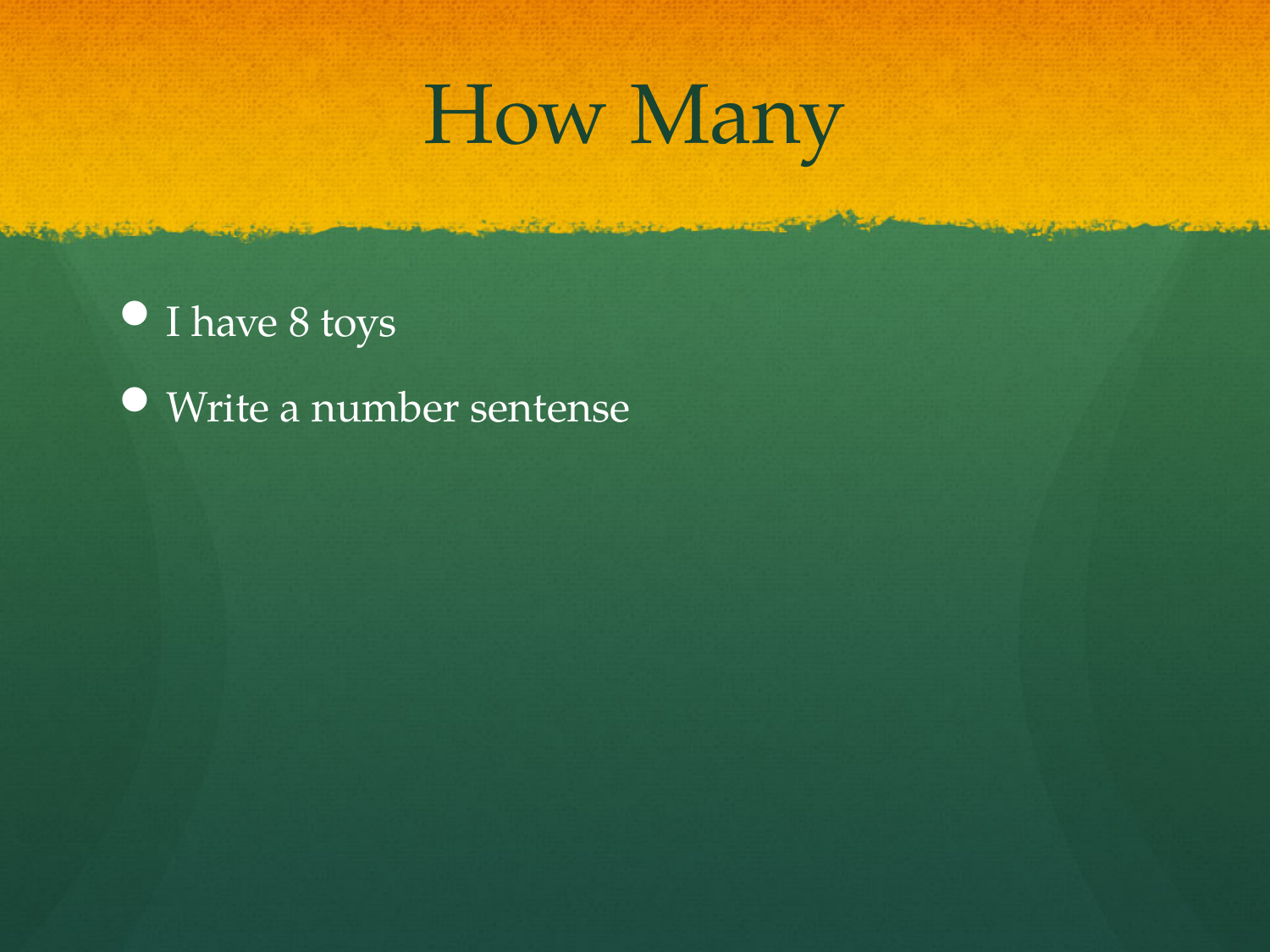

# How Many
I have 8 toys
Write a number sentense